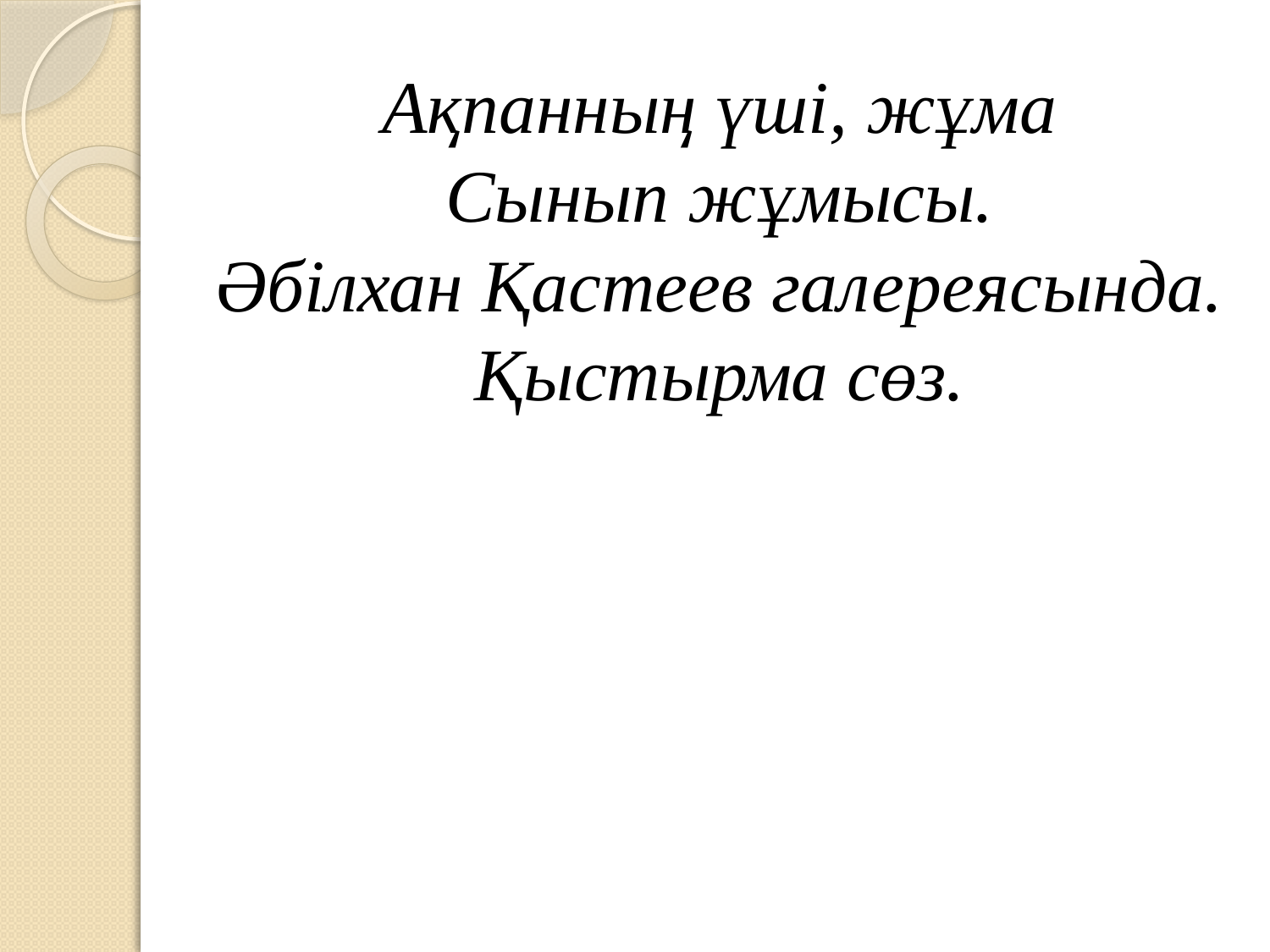

# Ақпанның үші, жұма Сынып жұмысы. Әбілхан Қастеев галереясында. Қыстырма сөз.